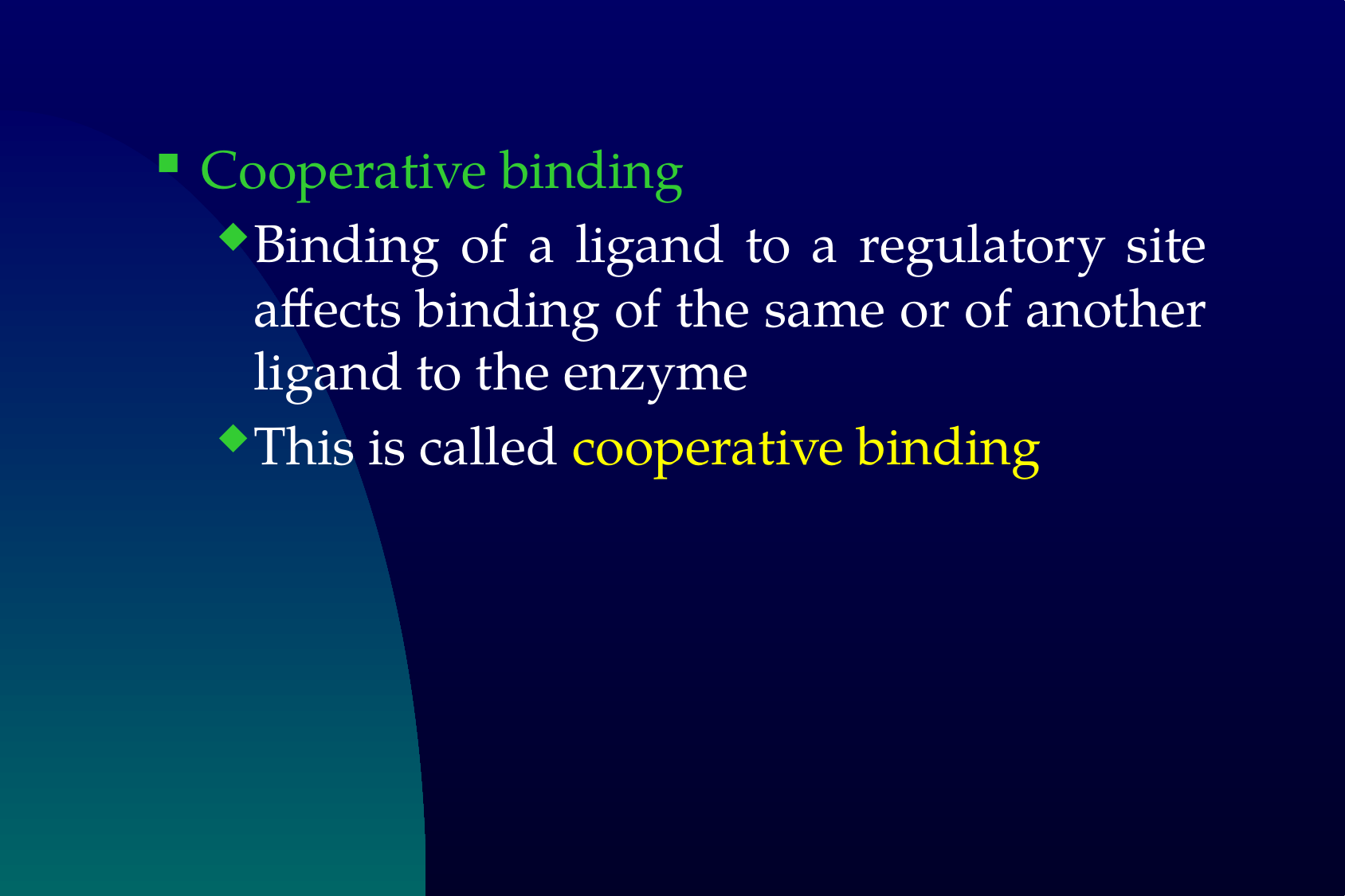

Cooperative binding
Binding of a ligand to a regulatory site affects binding of the same or of another ligand to the enzyme
This is called cooperative binding